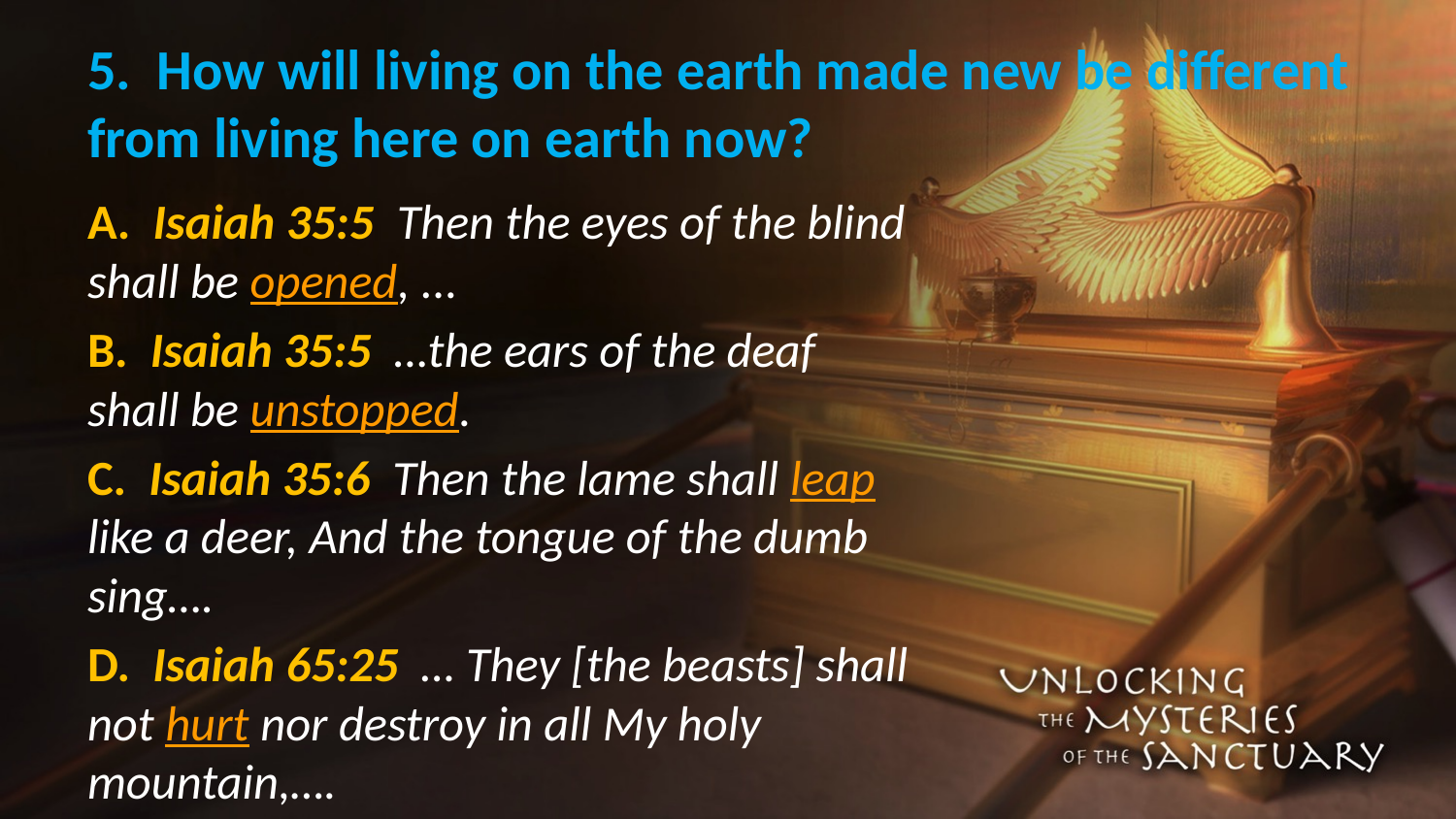

# 5.  How will living on the earth made new be different from living here on earth now?

A.  Isaiah 35:5  Then the eyes of the blind shall be opened, ...
B.  Isaiah 35:5  …the ears of the deaf shall be unstopped.
C.  Isaiah 35:6  Then the lame shall leap like a deer, And the tongue of the dumb sing….
D.  Isaiah 65:25  … They [the beasts] shall not hurt nor destroy in all My holy mountain,….